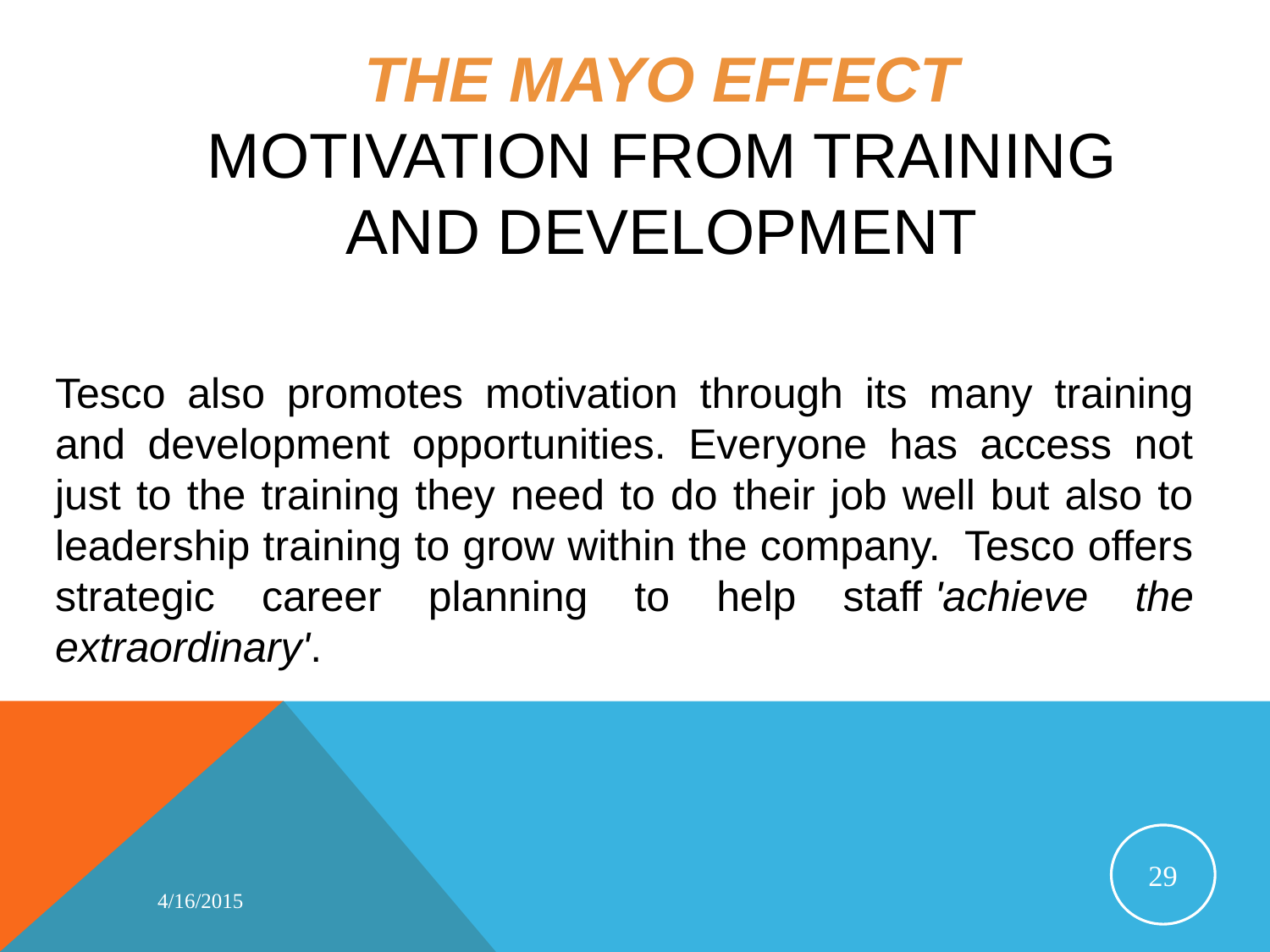

# The Mayo effect Motivation from training and development
Tesco also promotes motivation through its many training and development opportunities. Everyone has access not just to the training they need to do their job well but also to leadership training to grow within the company.  Tesco offers strategic career planning to help staff 'achieve the extraordinary'.
29
4/16/2015